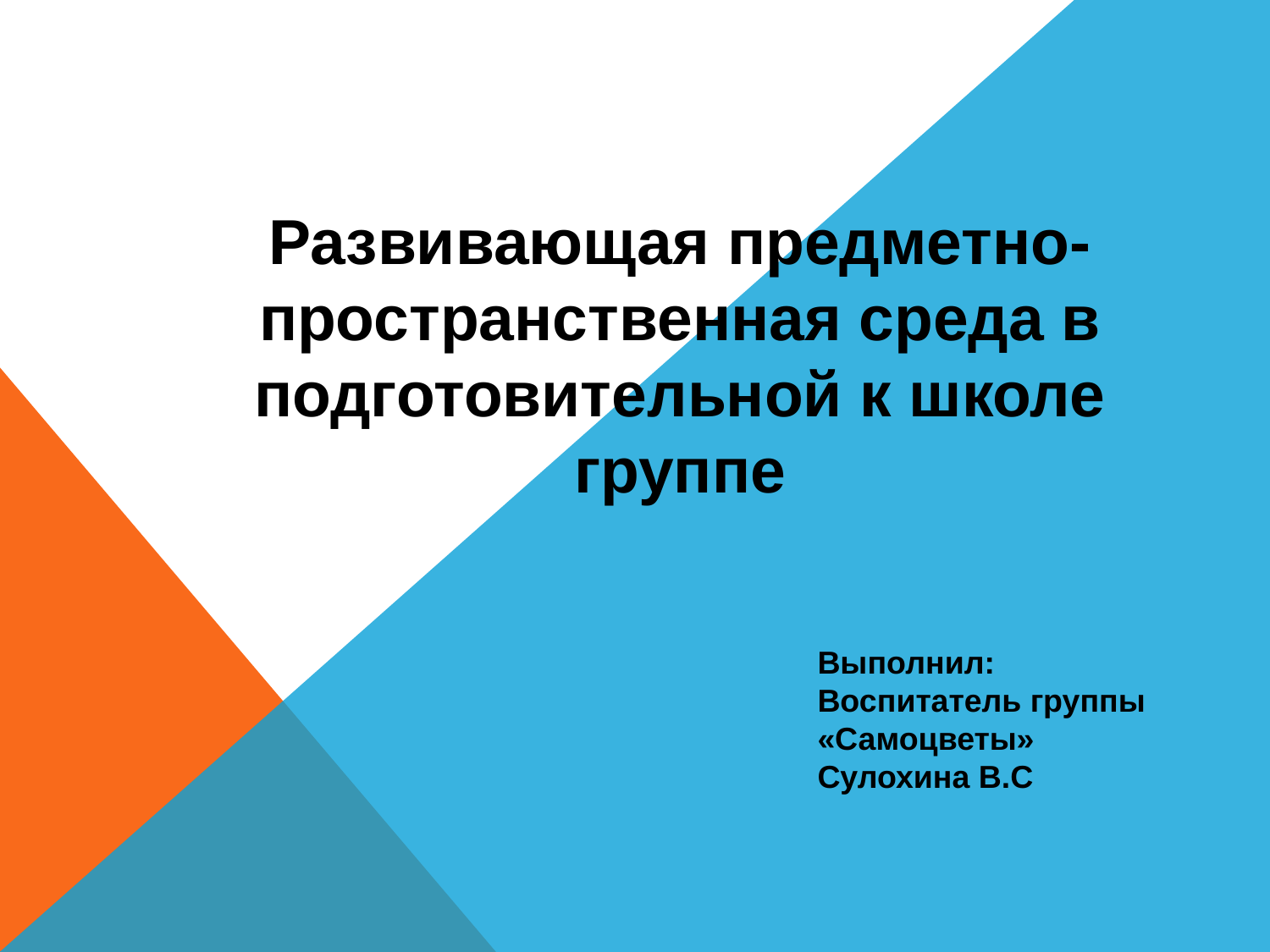

Развивающая предметно-пространственная среда в подготовительной к школе группе
Выполнил:
Воспитатель группы  «Самоцветы»
Сулохина В.С